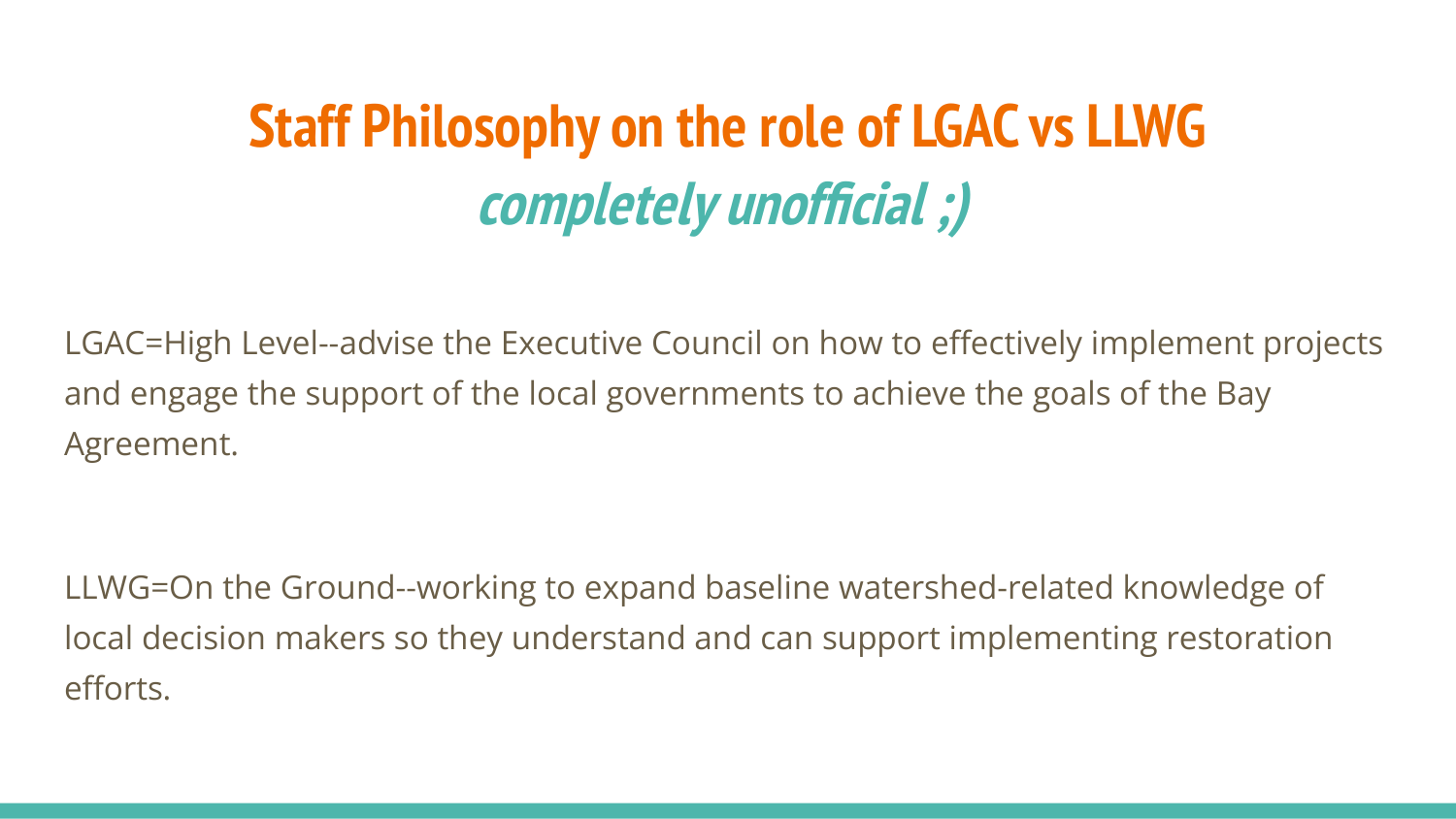

# Staff Philosophy on the role of LGAC vs LLWG
completely unofficial ;)
LGAC=High Level--advise the Executive Council on how to effectively implement projects and engage the support of the local governments to achieve the goals of the Bay Agreement.

LLWG=On the Ground--working to expand baseline watershed-related knowledge of local decision makers so they understand and can support implementing restoration efforts.